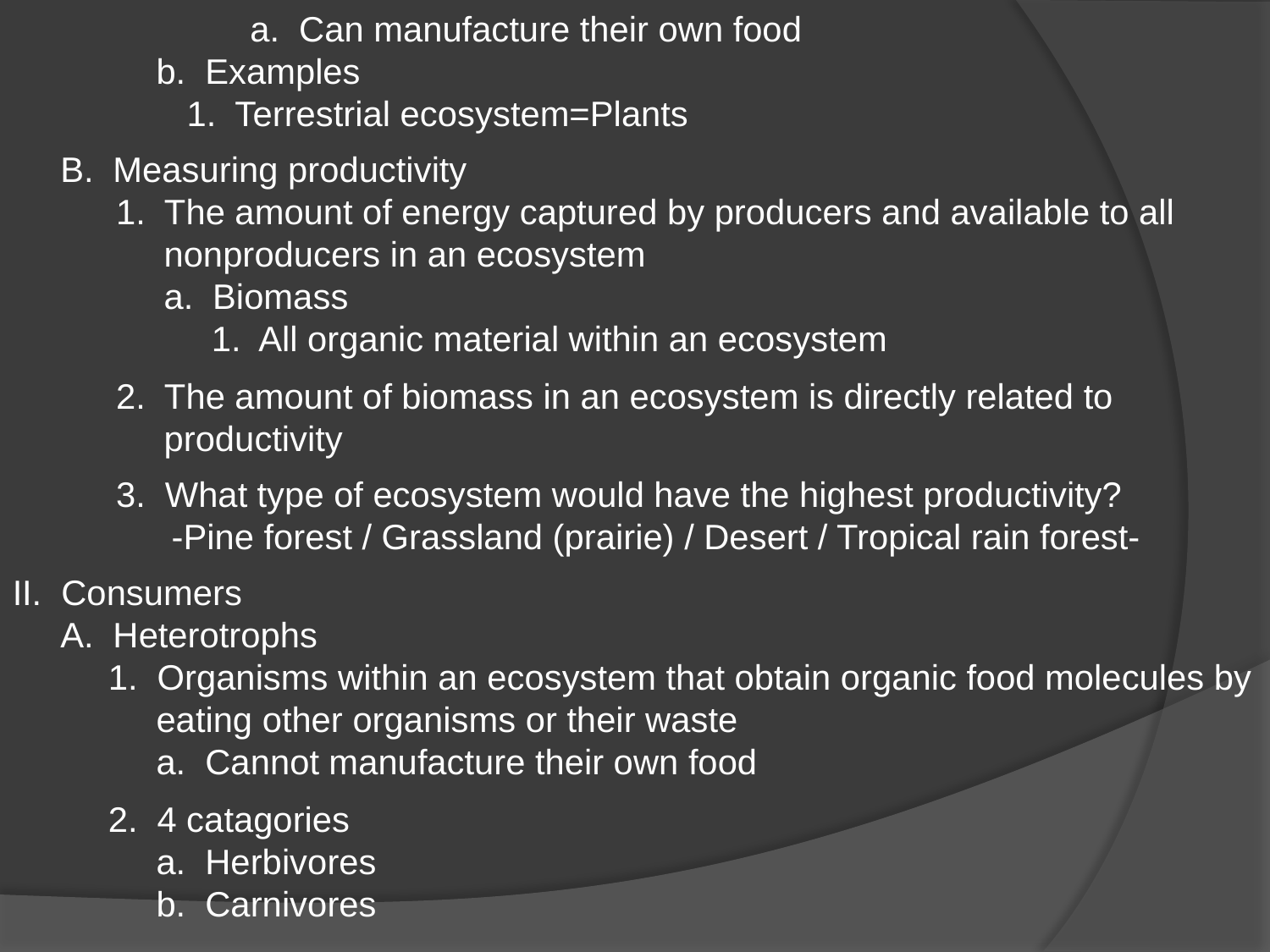

a.  Can manufacture their own food
	b.  Examples
	1.  Terrestrial ecosystem=Plants
	B.  Measuring productivity
		1.  The amount of energy captured by producers and available to all 			nonproducers in an ecosystem
			a.  Biomass
				1.  All organic material within an ecosystem
	2.  The amount of biomass in an ecosystem is directly related to 			productivity
	3.  What type of ecosystem would have the highest productivity?
		-Pine forest / Grassland (prairie) / Desert / Tropical rain forest-
II.  Consumers
	A.  Heterotrophs
		1.  Organisms within an ecosystem that obtain organic food molecules by 			eating other organisms or their waste
			a.  Cannot manufacture their own food
	2.  4 catagories
		a.  Herbivores
		b.  Carnivores